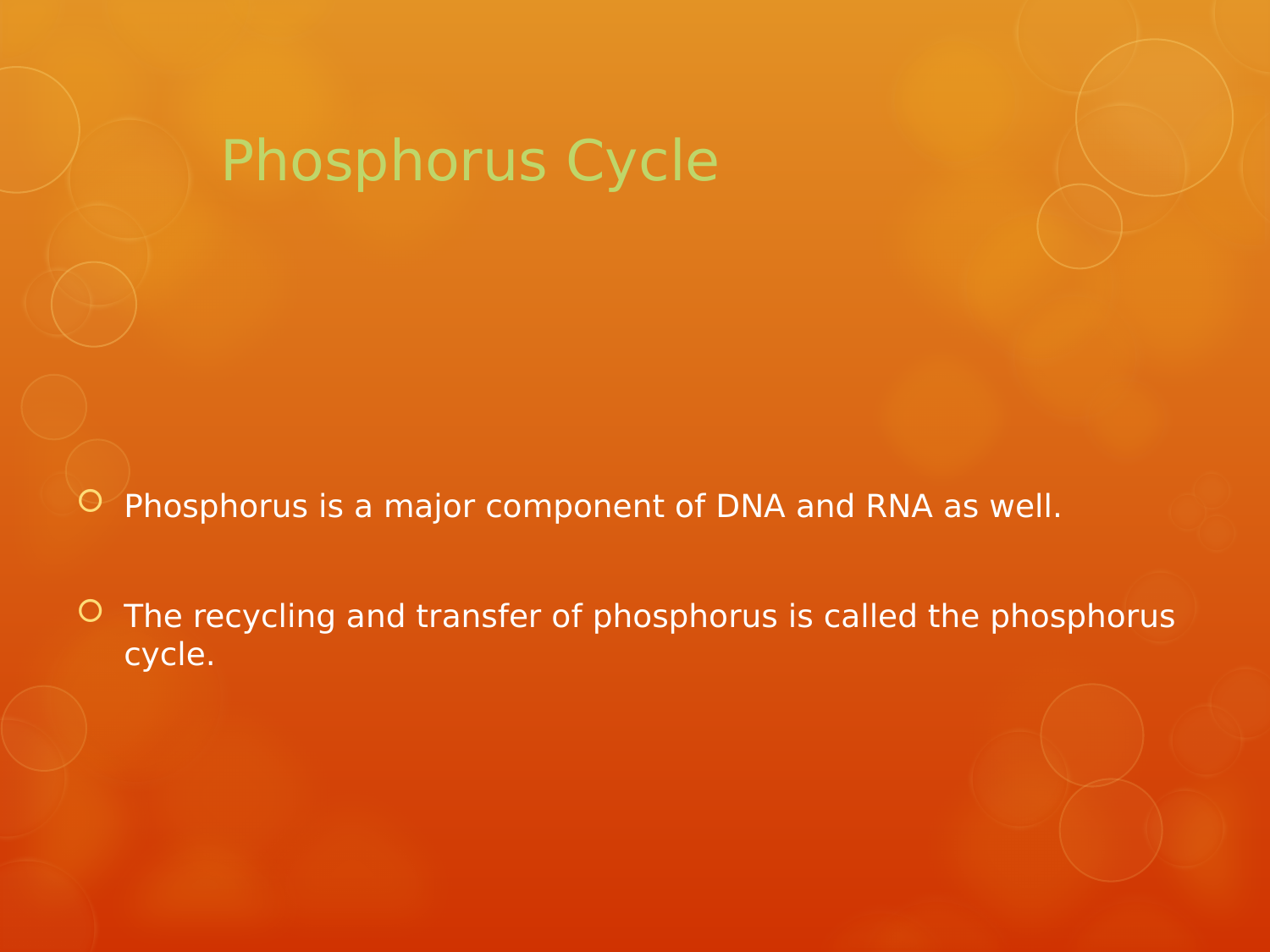

# Phosphorus Cycle
Phosphorus is a major component of DNA and RNA as well.

The recycling and transfer of phosphorus is called the phosphorus cycle.